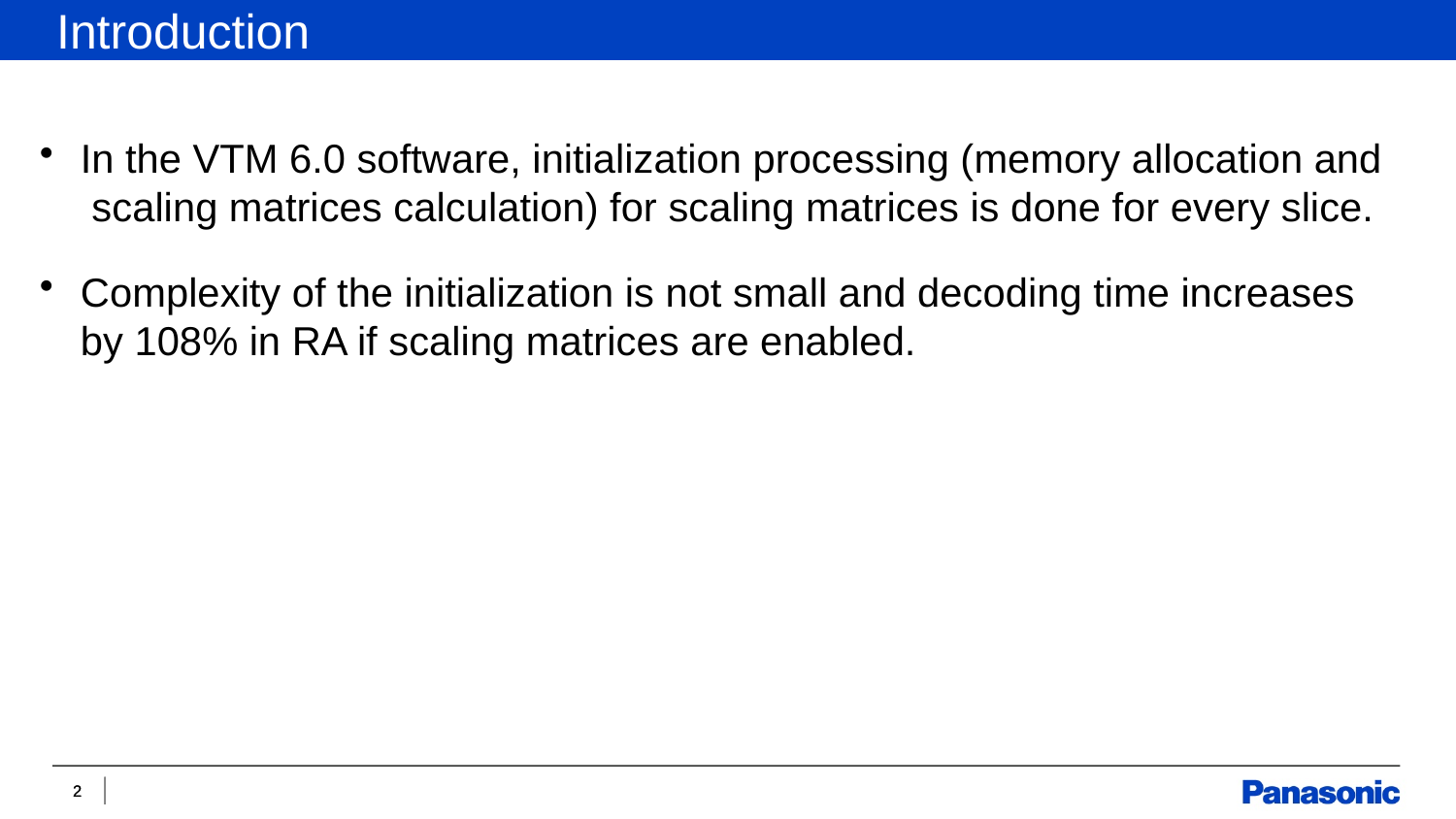

Introduction
In the VTM 6.0 software, initialization processing (memory allocation and  scaling matrices calculation) for scaling matrices is done for every slice.
Complexity of the initialization is not small and decoding time increases by 108% in RA if scaling matrices are enabled.
2